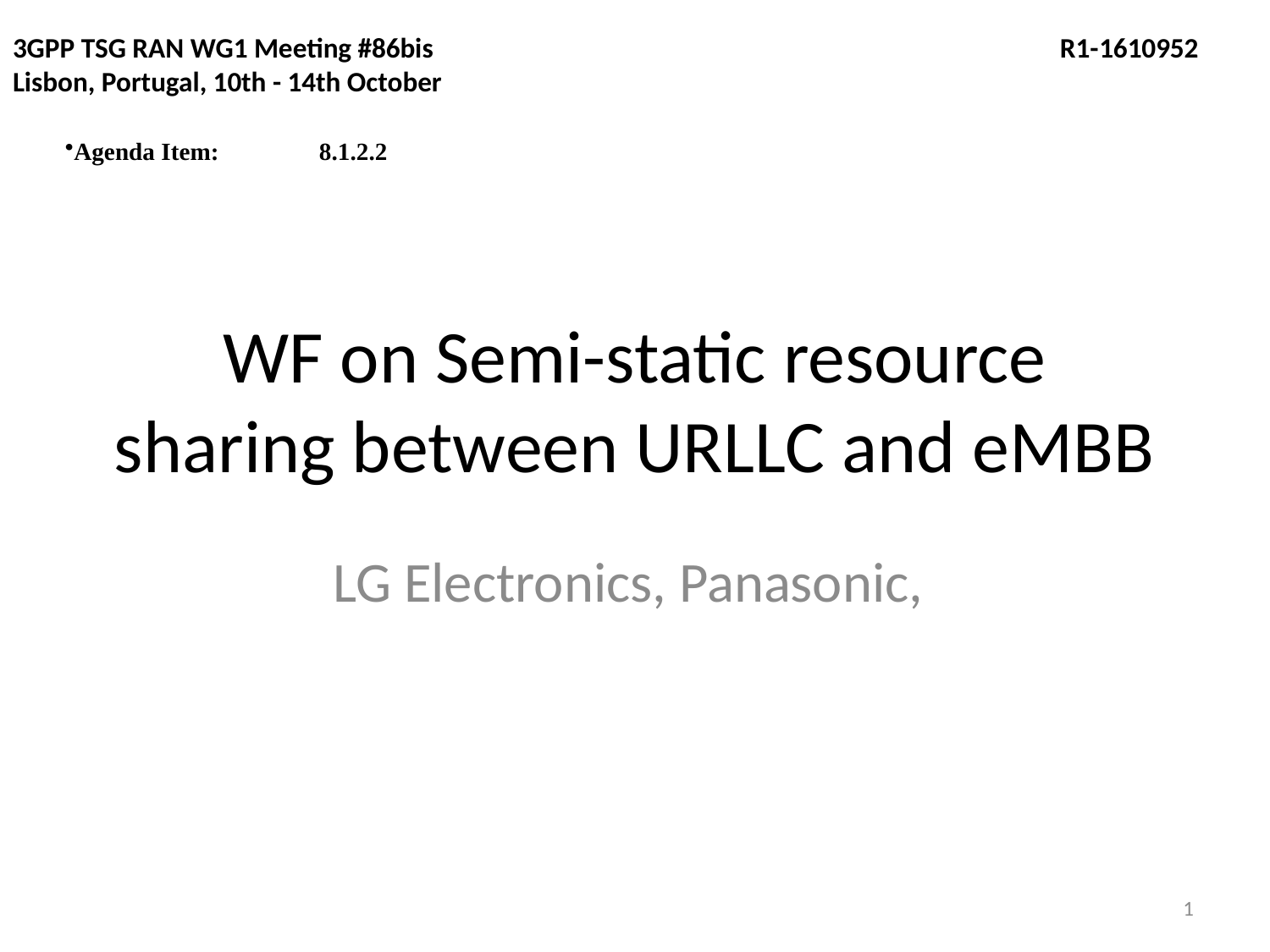

3GPP TSG RAN WG1 Meeting #86bis	                                                                                     R1-1610952
Lisbon, Portugal, 10th - 14th October

Agenda Item:	8.1.2.2

# WF on Semi-static resource sharing between URLLC and eMBB
LG Electronics, Panasonic,
1